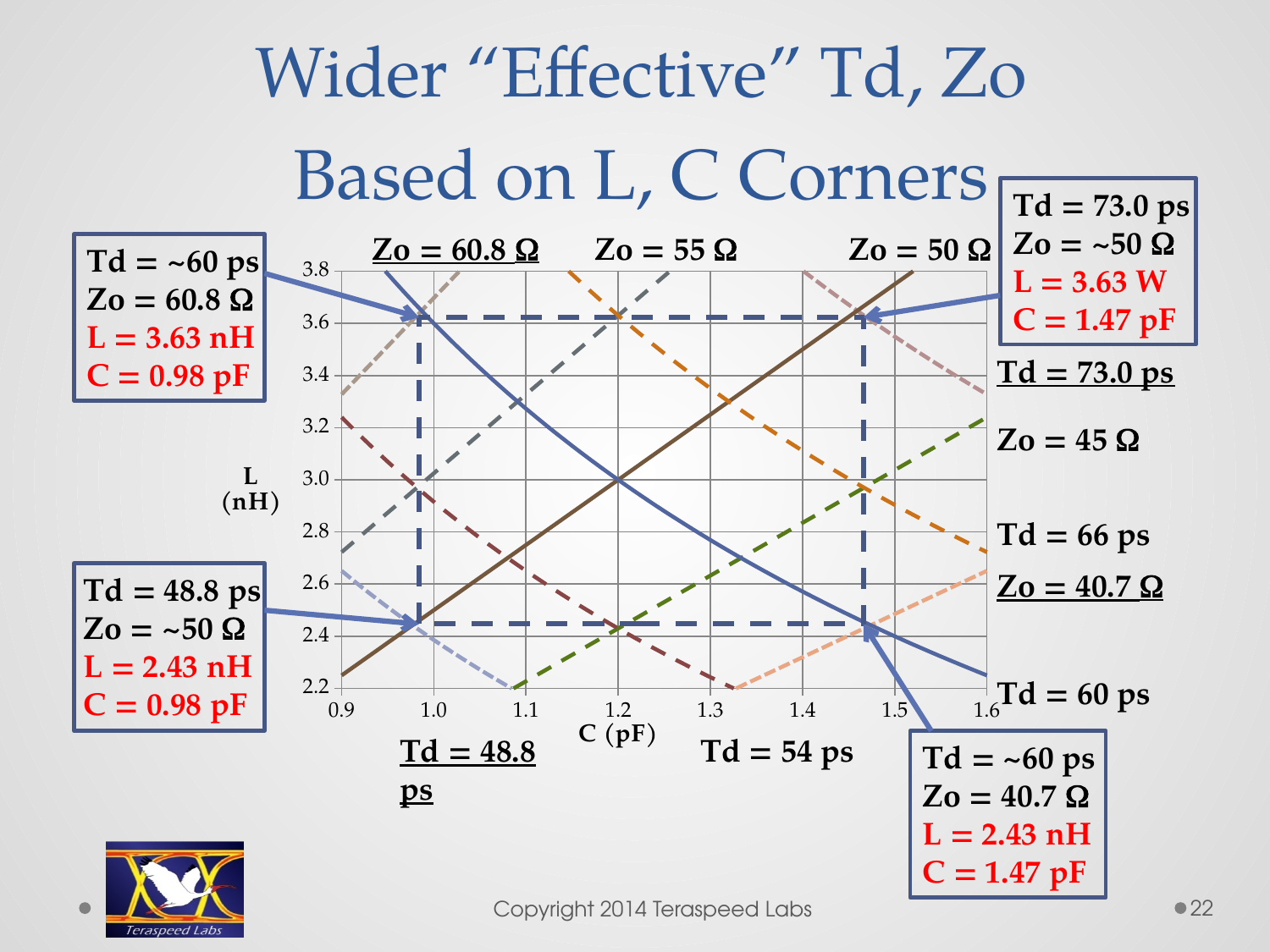

# Wider “Effective” Td, Zo Based on L, C Corners
Td = 73.0 ps
Zo = ~50 Ω
L = 3.63 W
C = 1.47 pF

Zo = 60.8 Ω
Zo = 55 Ω
Zo = 50 Ω
Td = ~60 ps
Zo = 60.8 Ω
L = 3.63 nH
C = 0.98 pF

### Chart

| Category |  |  |  |  |  |  |  |  |  |  |
|---|---|---|---|---|---|---|---|---|---|---|
Td = 73.0 ps
Zo = 45 Ω
Td = 66 ps
Zo = 40.7 Ω
Td = 48.8 ps
Zo = ~50 Ω
L = 2.43 nH
C = 0.98 pF

Td = 60 ps
Td = 48.8 ps
Td = 54 ps
Td = ~60 ps
Zo = 40.7 Ω
L = 2.43 nH
C = 1.47 pF

22
Copyright 2014 Teraspeed Labs